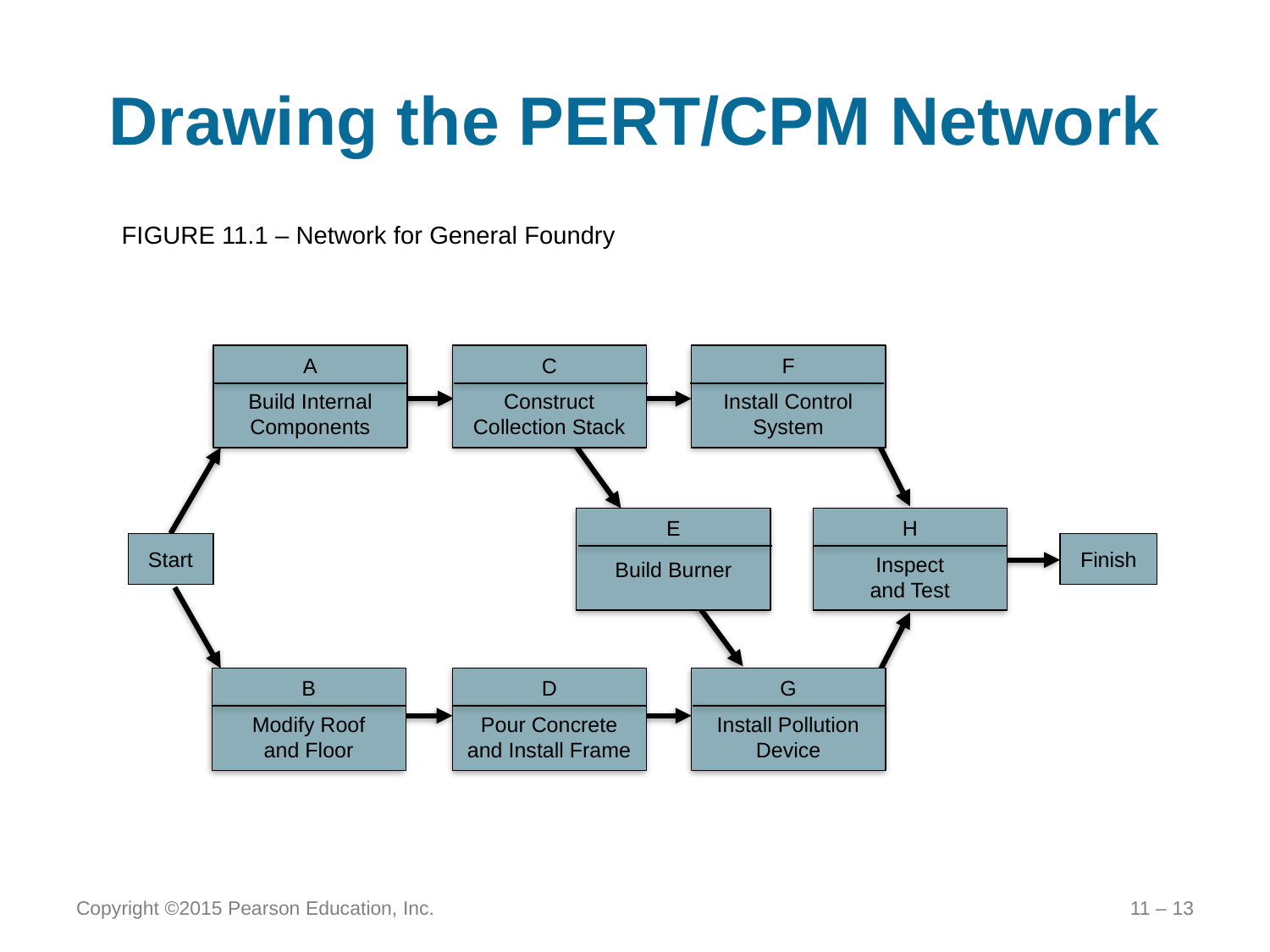

# Drawing the PERT/CPM Network
FIGURE 11.1 – Network for General Foundry

A
Build Internal
Components

C
Construct
Collection Stack

F
Install Control
System

E
Build Burner

H
Inspect
and Test
Start
Finish

B
Modify Roof
and Floor

D
Pour Concrete
and Install Frame

G
Install Pollution
Device
Copyright ©2015 Pearson Education, Inc.
11 – 13